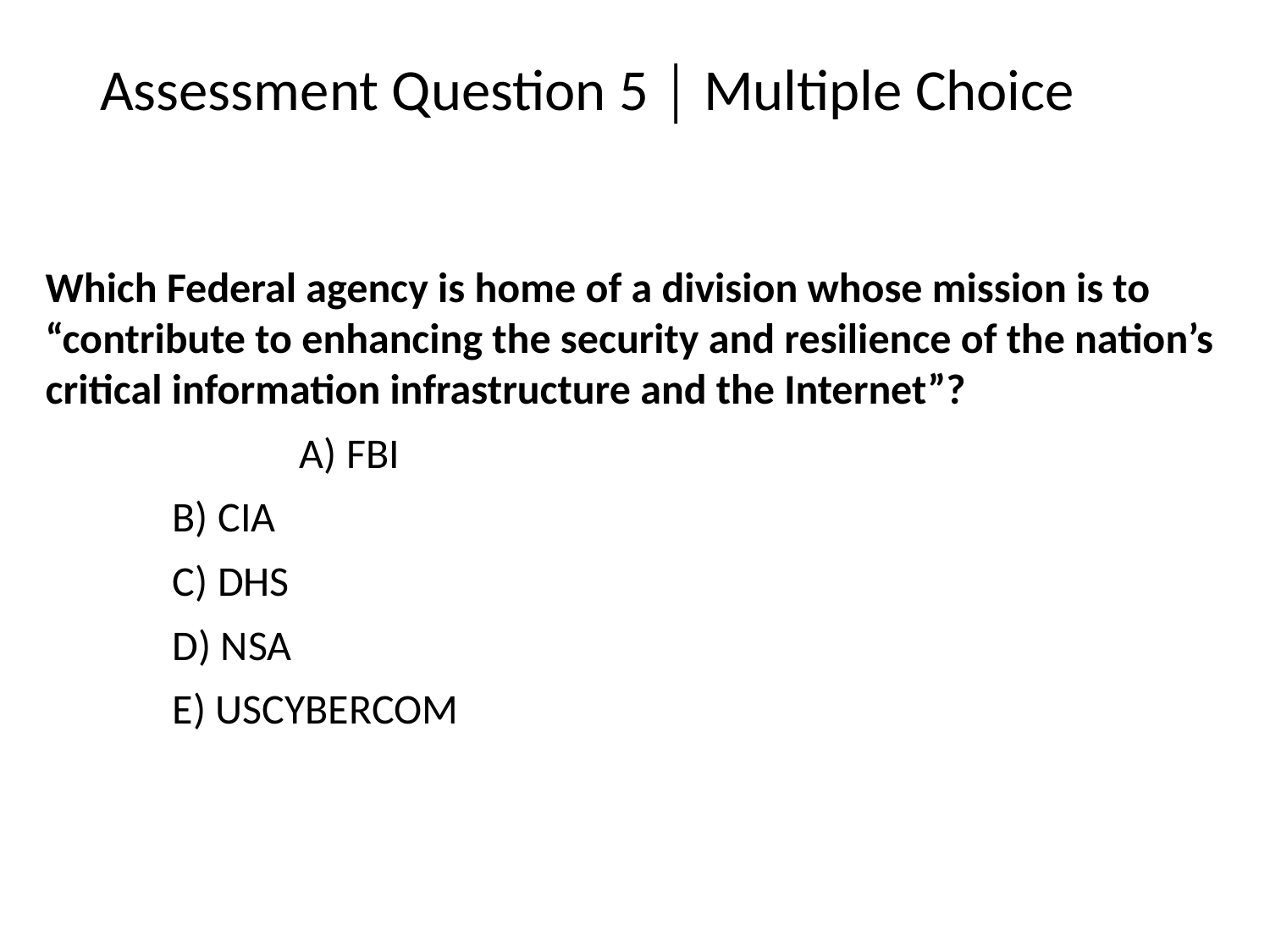

# Assessment Question 5 │ Multiple Choice
Which Federal agency is home of a division whose mission is to “contribute to enhancing the security and resilience of the nation’s critical information infrastructure and the Internet”?
		A) FBI
	B) CIA
	C) DHS
	D) NSA
	E) USCYBERCOM